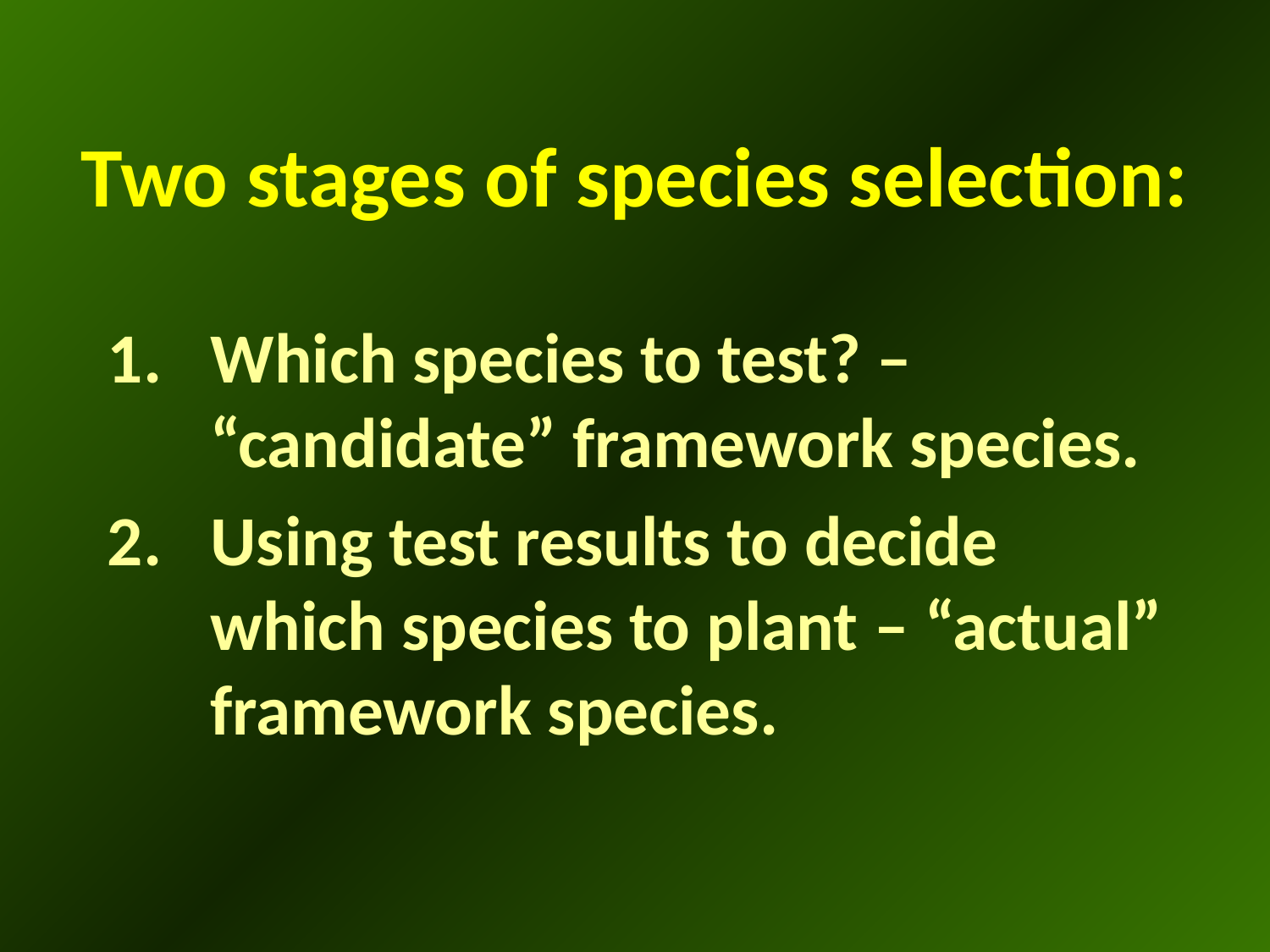

# Two stages of species selection:
Which species to test? – “candidate” framework species.
Using test results to decide which species to plant – “actual” framework species.